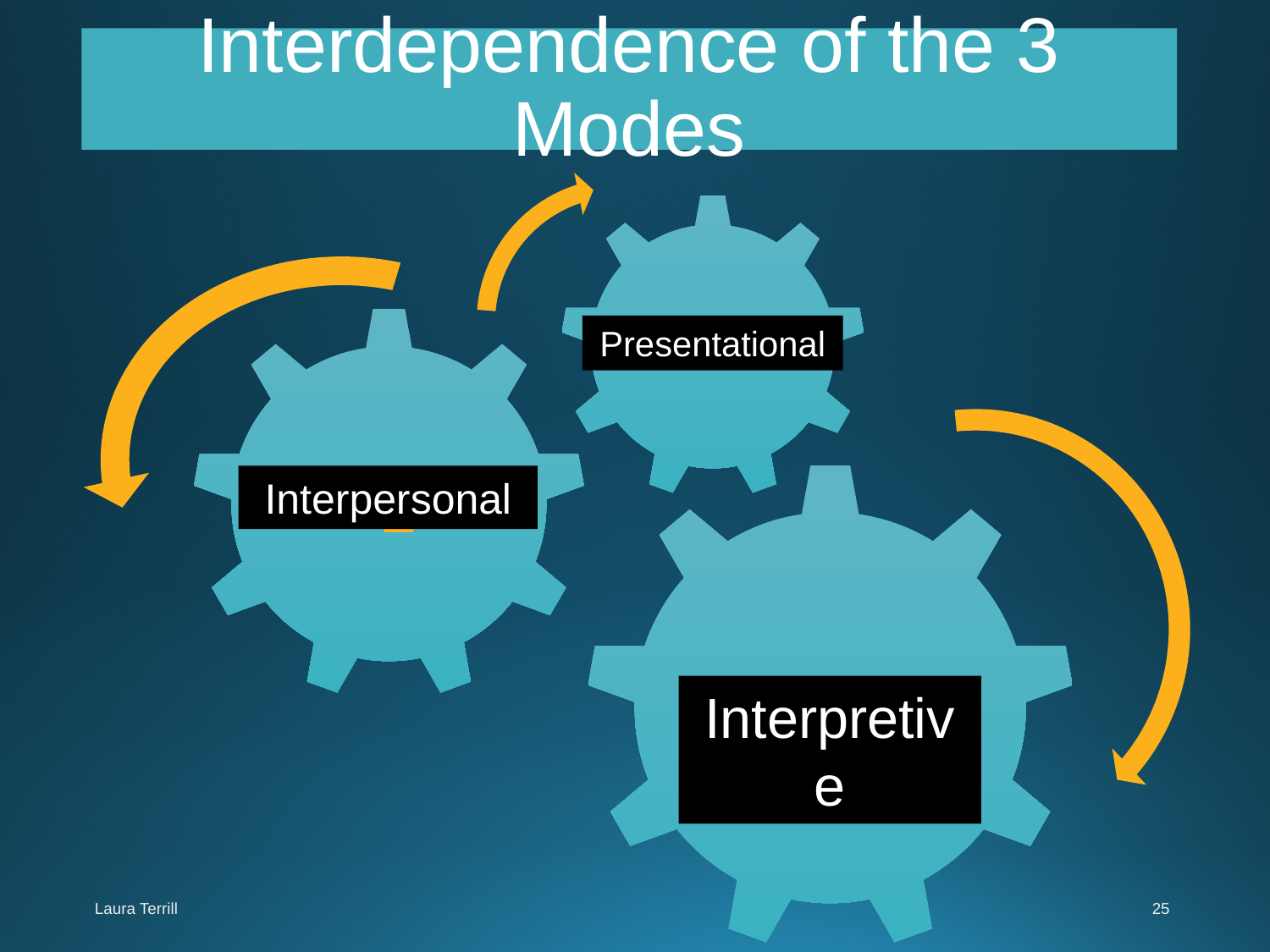

# Interdependence of the 3 Modes

3

Presentational

2

Interpersonal

1
Interpretive
Laura Terrill
25